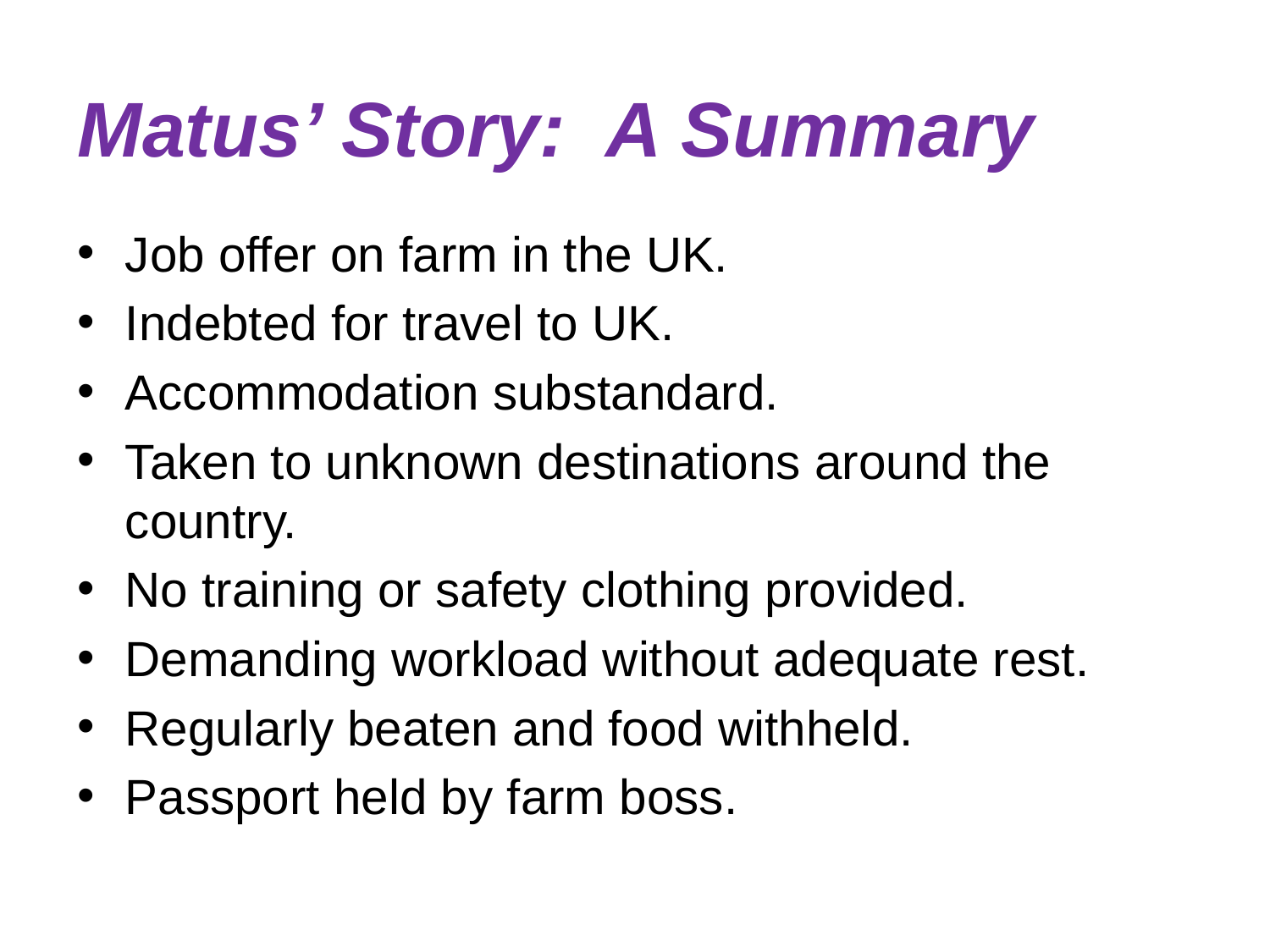

# Matus’ Story:  A Summary
Job offer on farm in the UK.
Indebted for travel to UK.
Accommodation substandard.
Taken to unknown destinations around the country.
No training or safety clothing provided.
Demanding workload without adequate rest.
Regularly beaten and food withheld.
Passport held by farm boss.